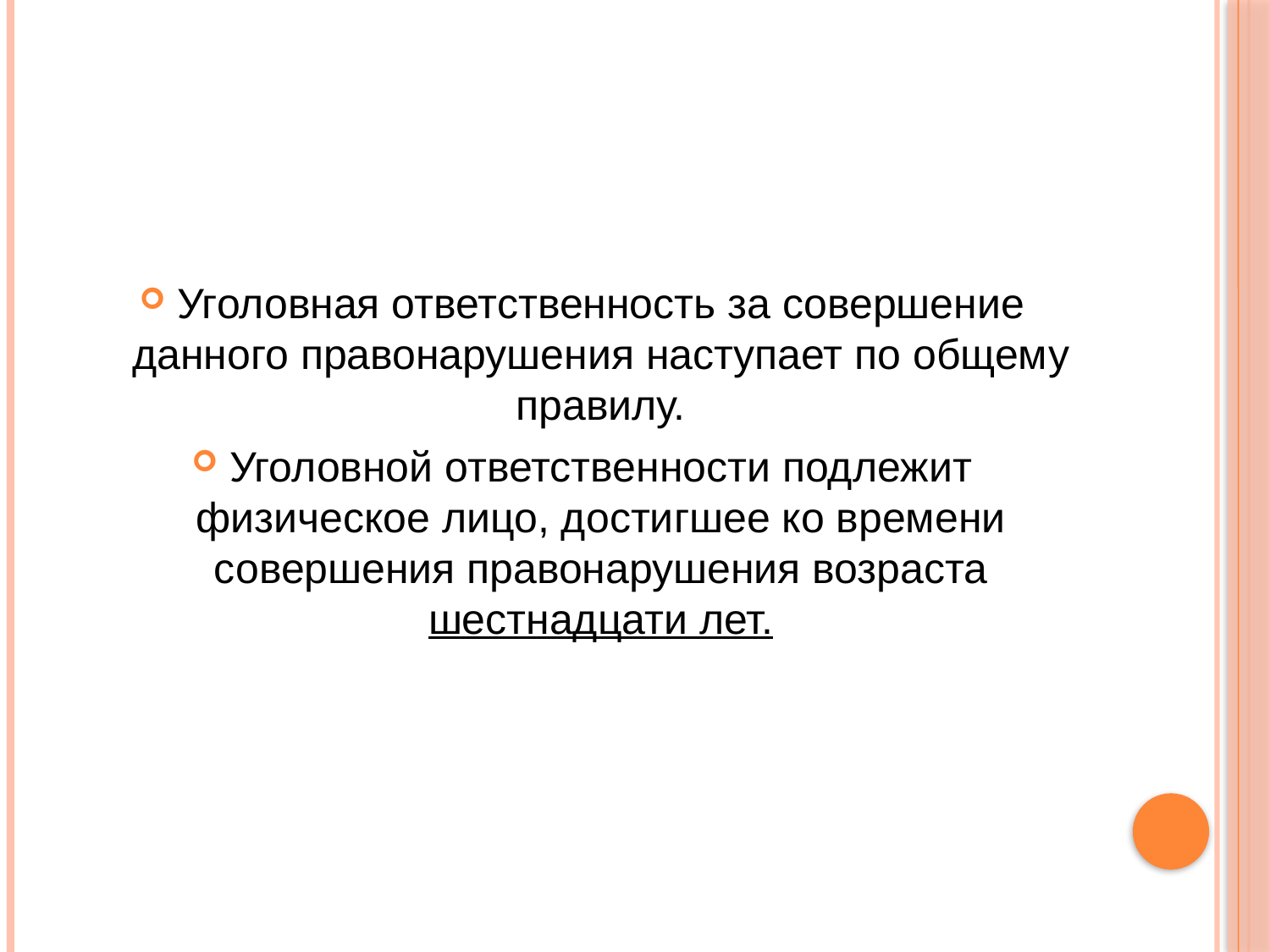

Уголовная ответственность за совершение данного правонарушения наступает по общему правилу.
Уголовной ответственности подлежит физическое лицо, достигшее ко времени совершения правонарушения возраста шестнадцати лет.